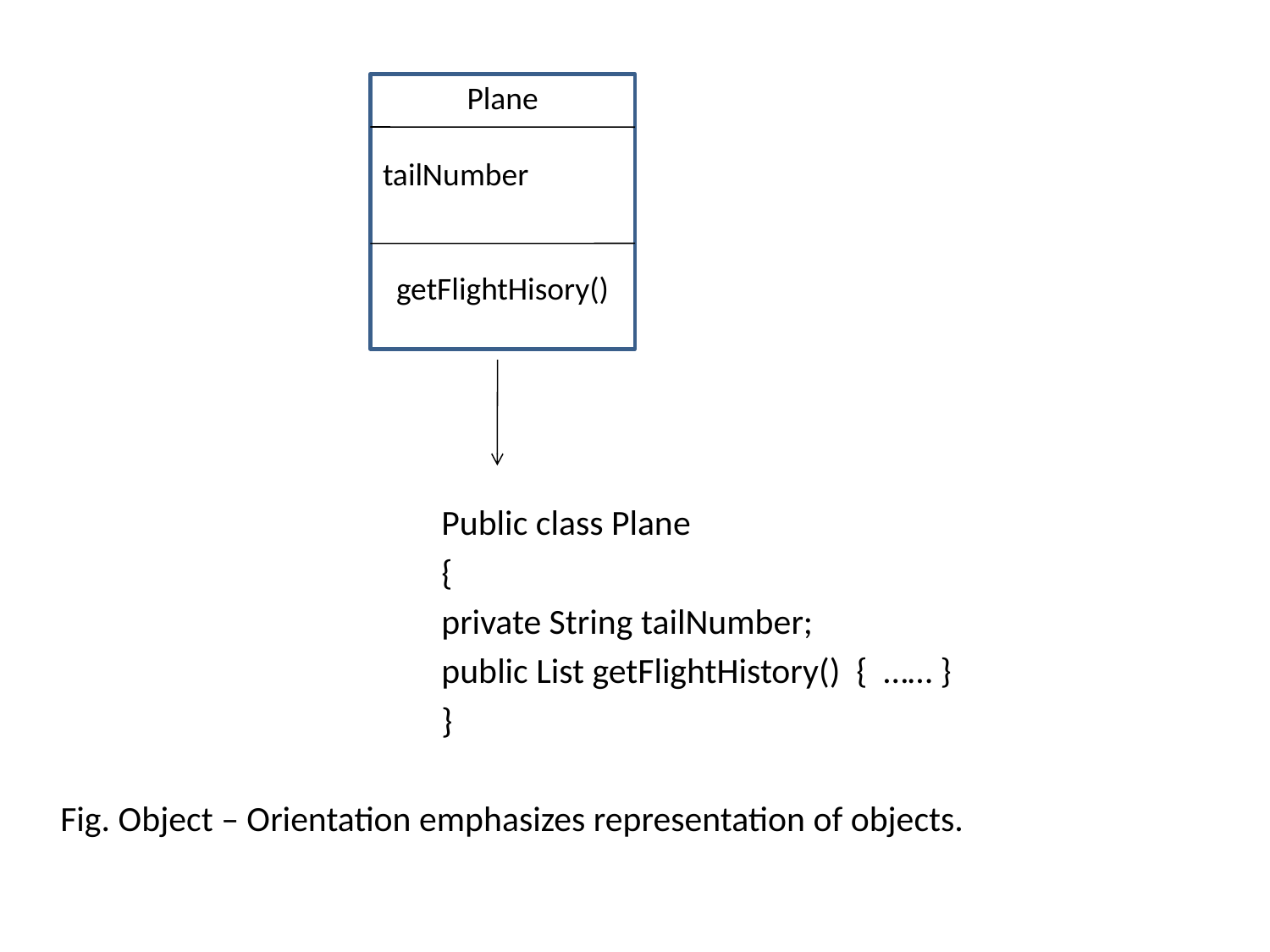

Public class Plane
				{
				private String tailNumber;
				public List getFlightHistory()  {  …… }
				}

	Fig. Object – Orientation emphasizes representation of objects.
Plane

tailNumber

getFlightHisory()